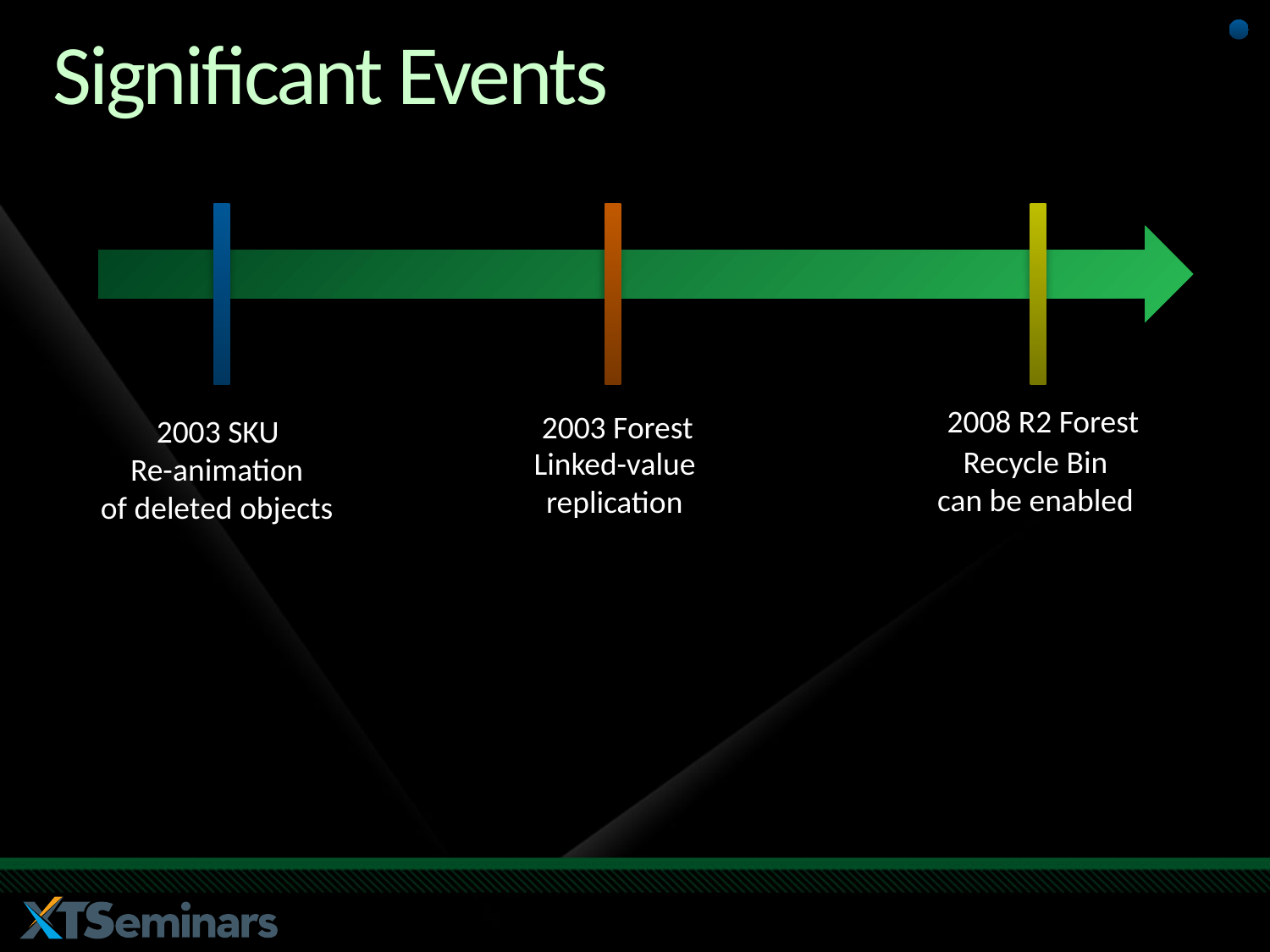

# Significant Events

2003 SKU
Re-animation
of deleted objects

2003 Forest
Linked-value
replication

2008 R2 Forest
Recycle Bin
can be enabled